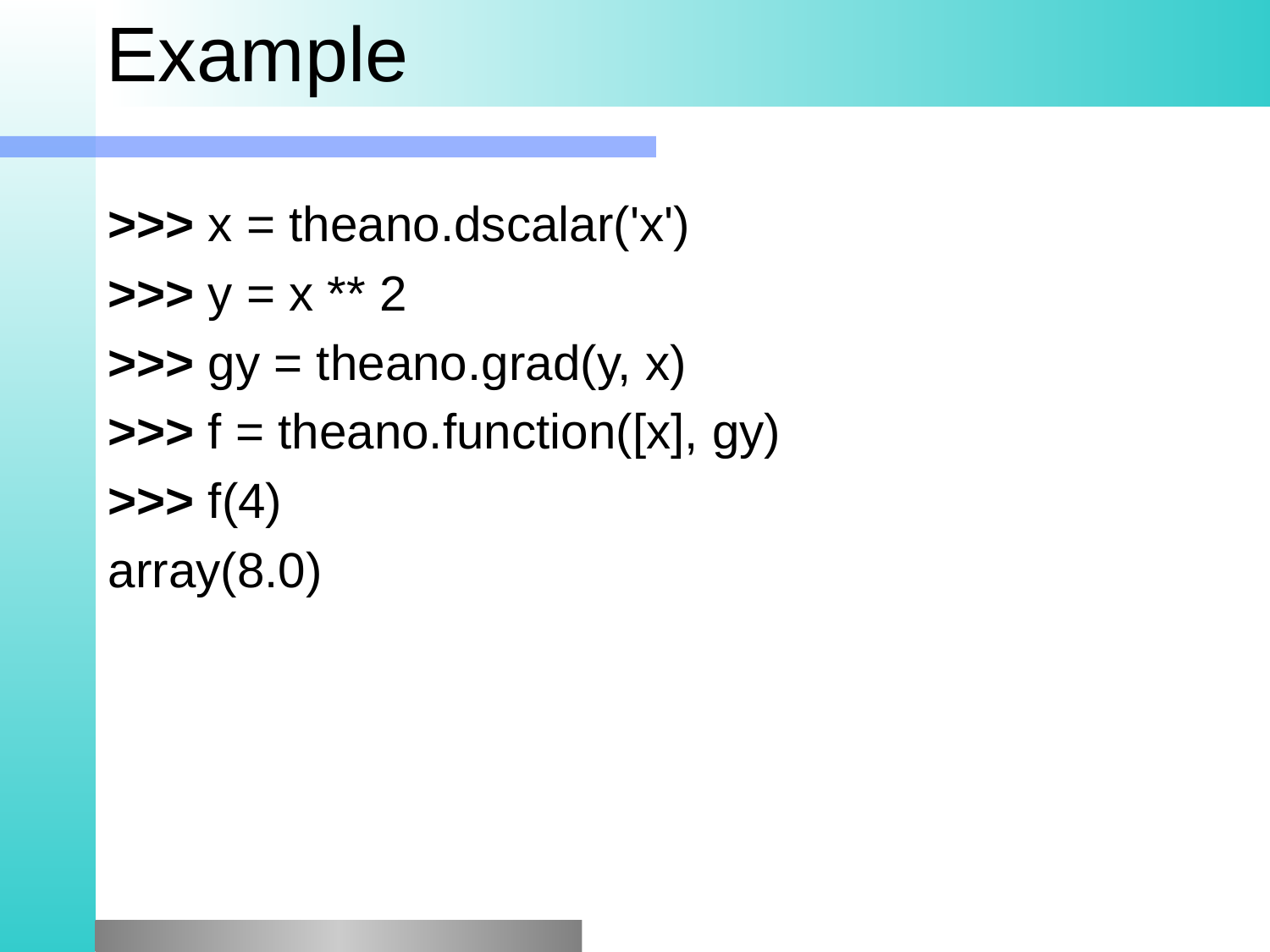

# Example
>>> x = theano.dscalar('x')
>>> y = x ** 2
>>> gy = theano.grad(y, x)
>>> f = theano.function([x], gy)
>>> f(4)
array(8.0)